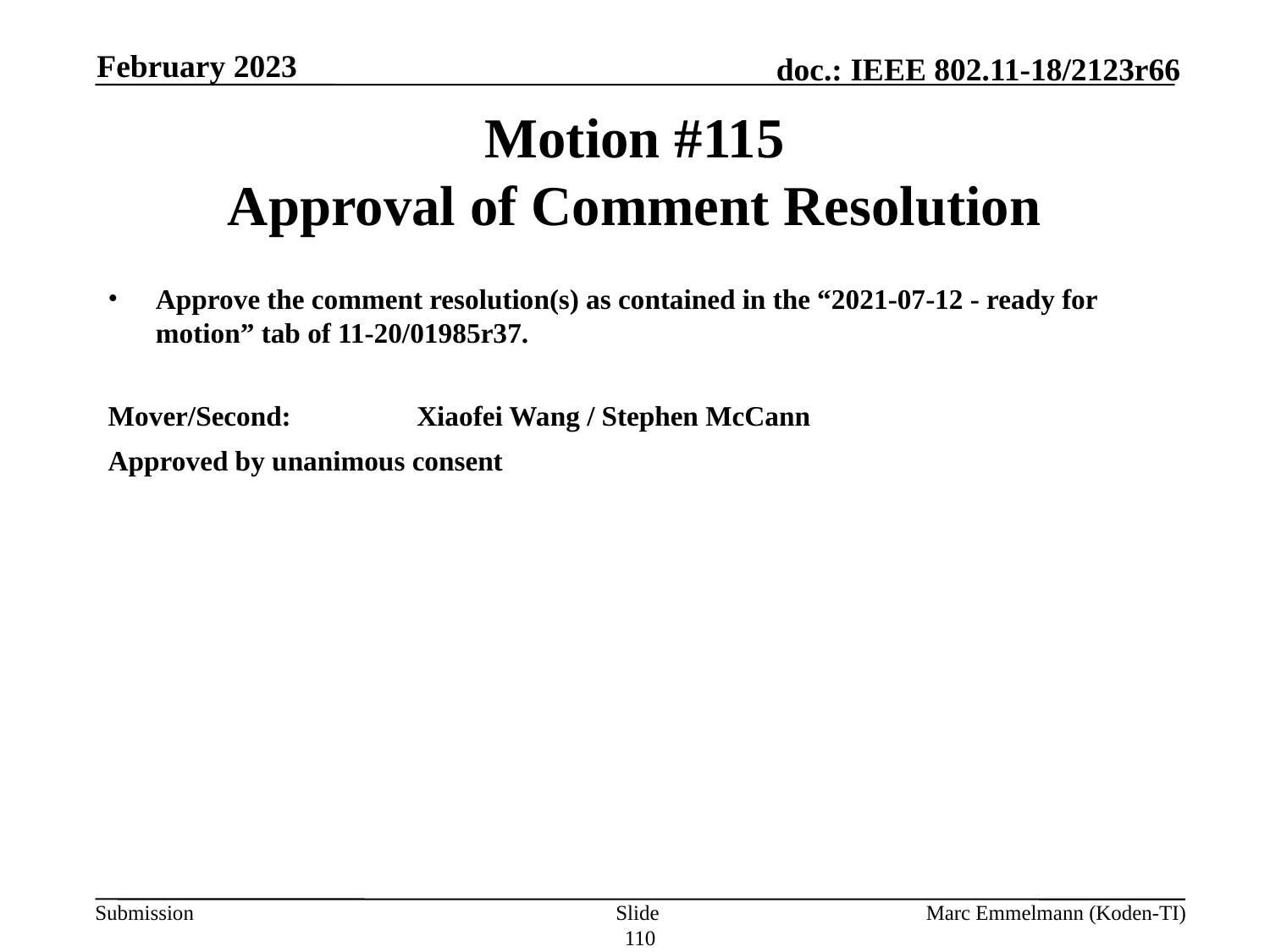

February 2023
# Motion #115 Approval of Comment Resolution
Approve the comment resolution(s) as contained in the “2021-07-12 - ready for motion” tab of 11-20/01985r37.

Mover/Second:	 Xiaofei Wang / Stephen McCann
Approved by unanimous consent
Slide 110
Marc Emmelmann (Koden-TI)